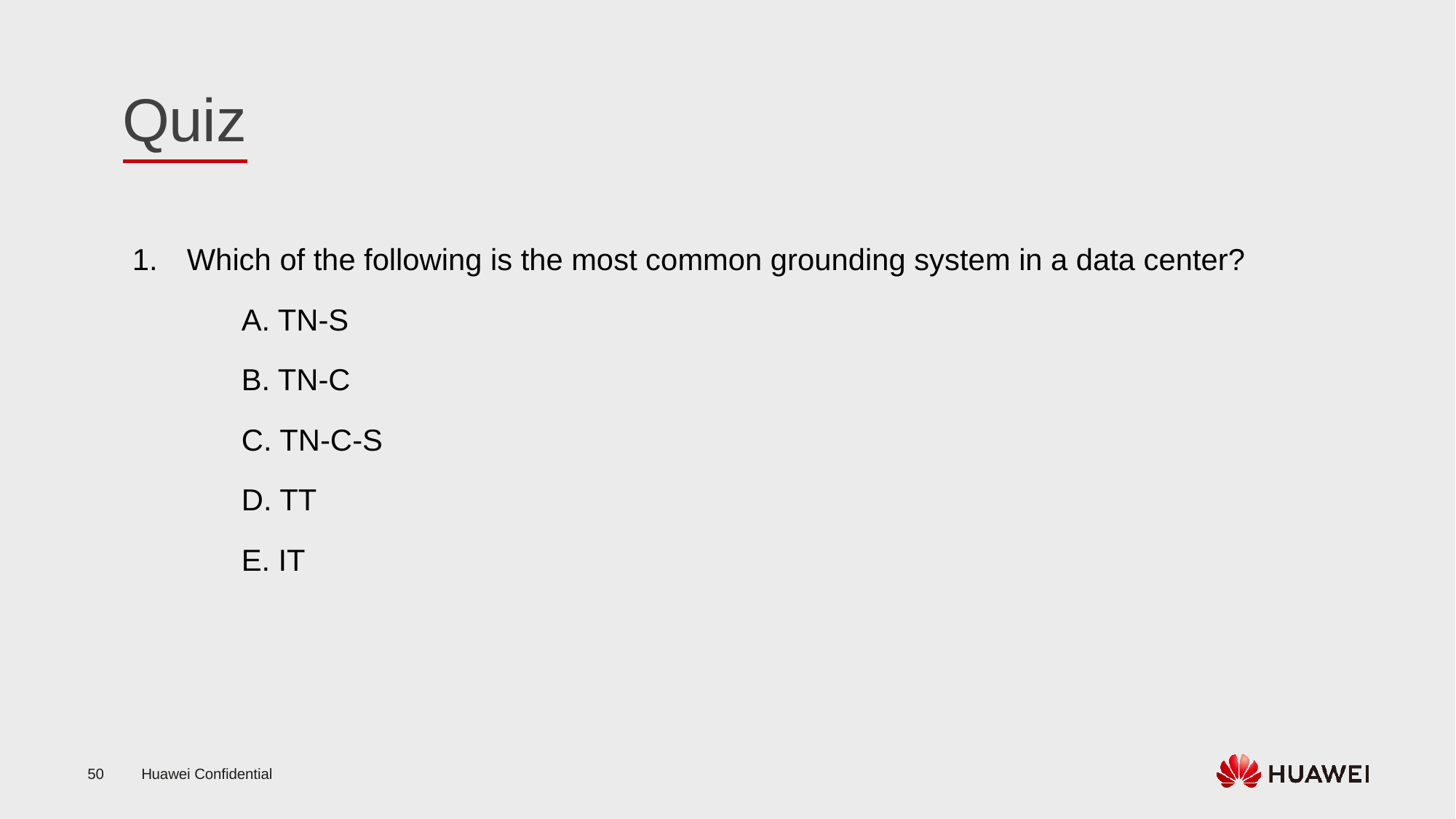

Which of the following is the most common grounding system in a data center?
	A. TN-S
	B. TN-C
	C. TN-C-S
	D. TT
	E. IT